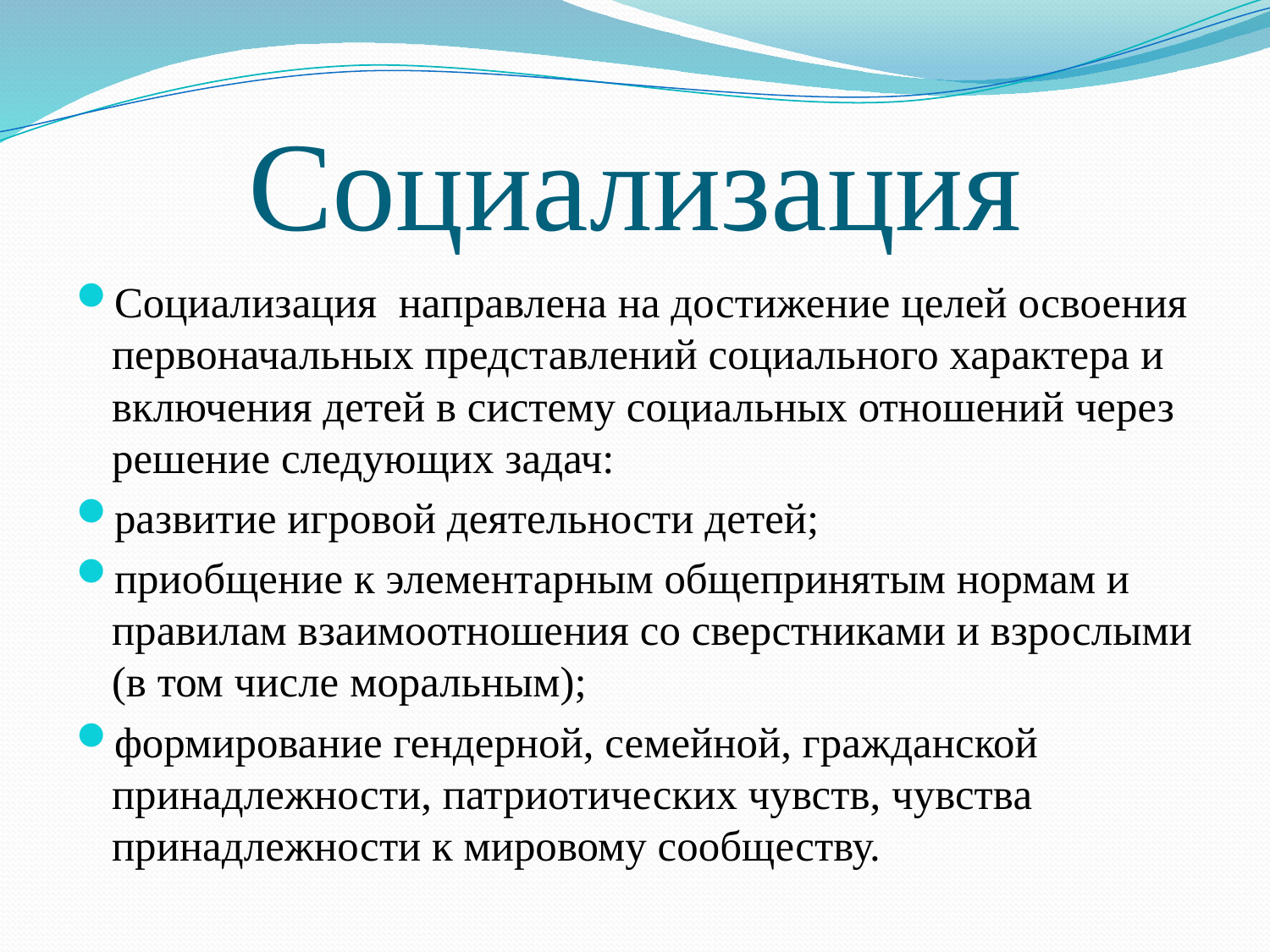

# Социализация
Социализация  направлена на достижение целей освоения первоначальных представлений социального характера и включения детей в систему социальных отношений через решение следующих задач:
развитие игровой деятельности детей;
приобщение к элементарным общепринятым нормам и правилам взаимоотношения со сверстниками и взрослыми (в том числе моральным);
формирование гендерной, семейной, гражданской принадлежности, патриотических чувств, чувства принадлежности к мировому сообществу.